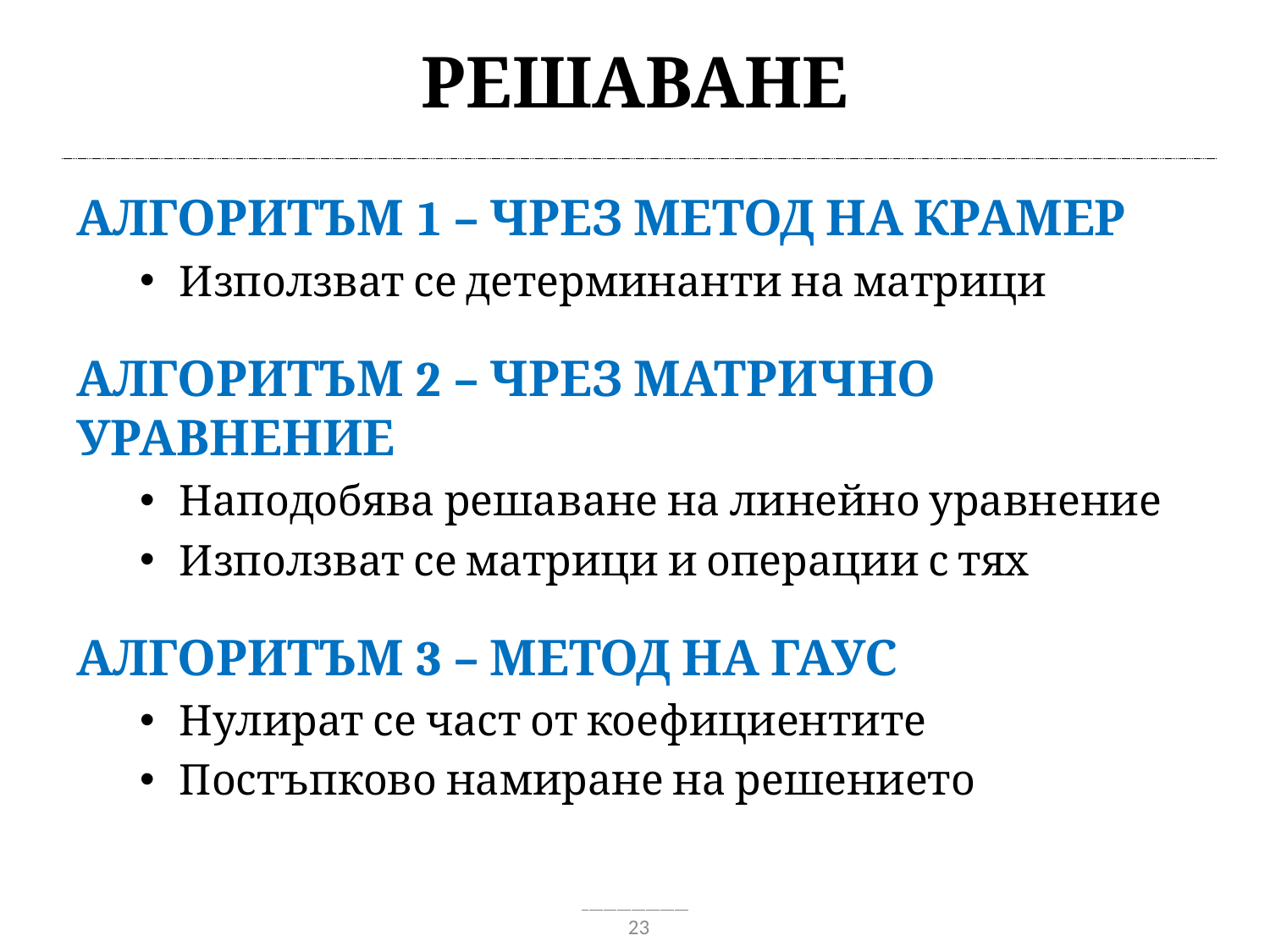

# Решаване
Алгоритъм 1 – чрез метод на Крамер
Използват се детерминанти на матрици
Алгоритъм 2 – чрез матрично уравнение
Наподобява решаване на линейно уравнение
Използват се матрици и операции с тях
Алгоритъм 3 – метод на Гаус
Нулират се част от коефициентите
Постъпково намиране на решението

23